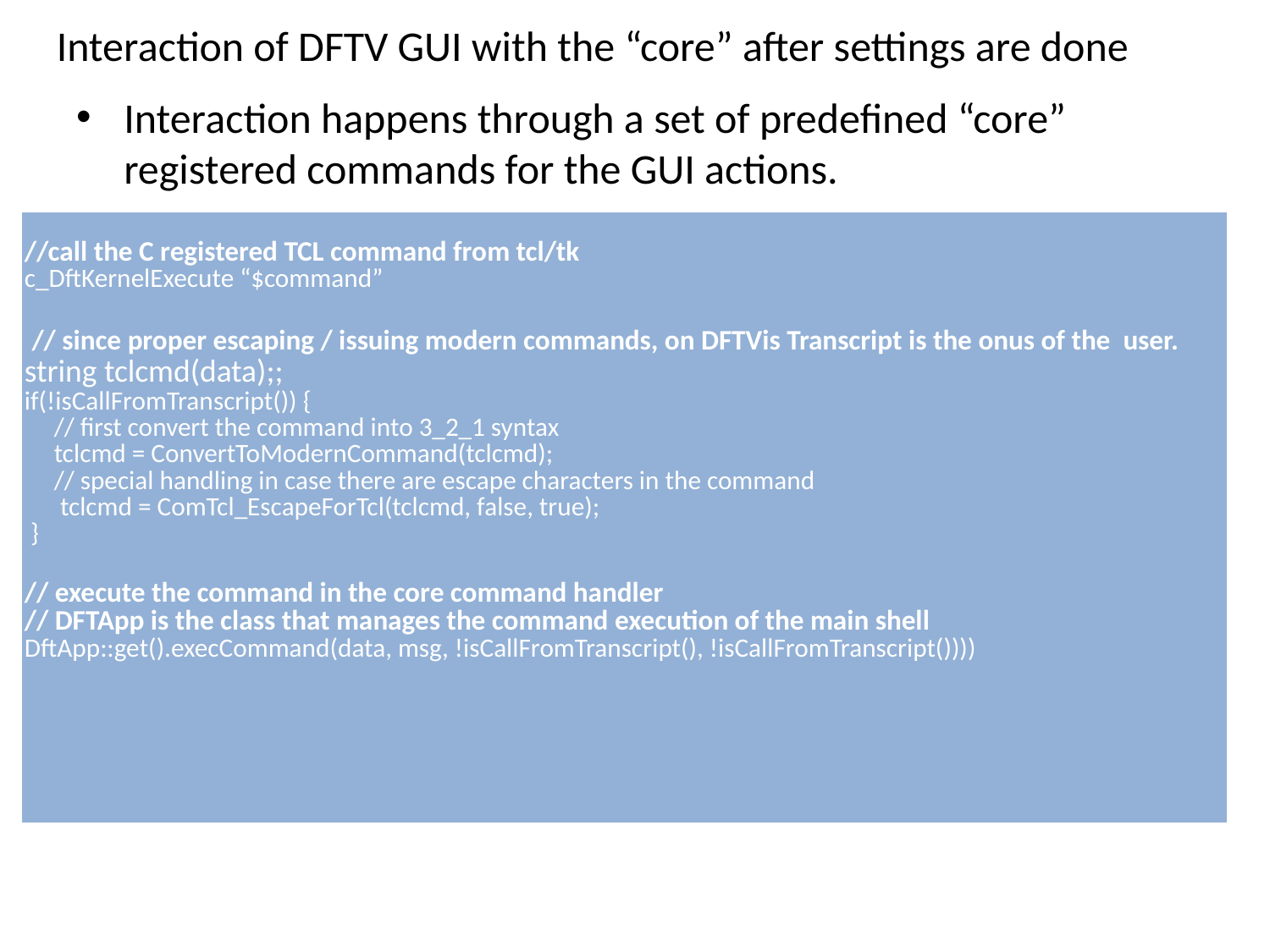

# Interaction of DFTV GUI with the “core” after settings are done
Interaction happens through a set of predefined “core” registered commands for the GUI actions.
| //call the C registered TCL command from tcl/tk c\_DftKernelExecute “$command”   // since proper escaping / issuing modern commands, on DFTVis Transcript is the onus of the user. string tclcmd(data);; if(!isCallFromTranscript()) { // first convert the command into 3\_2\_1 syntax tclcmd = ConvertToModernCommand(tclcmd); // special handling in case there are escape characters in the command tclcmd = ComTcl\_EscapeForTcl(tclcmd, false, true); }   // execute the command in the core command handler // DFTApp is the class that manages the command execution of the main shell DftApp::get().execCommand(data, msg, !isCallFromTranscript(), !isCallFromTranscript()))) |
| --- |